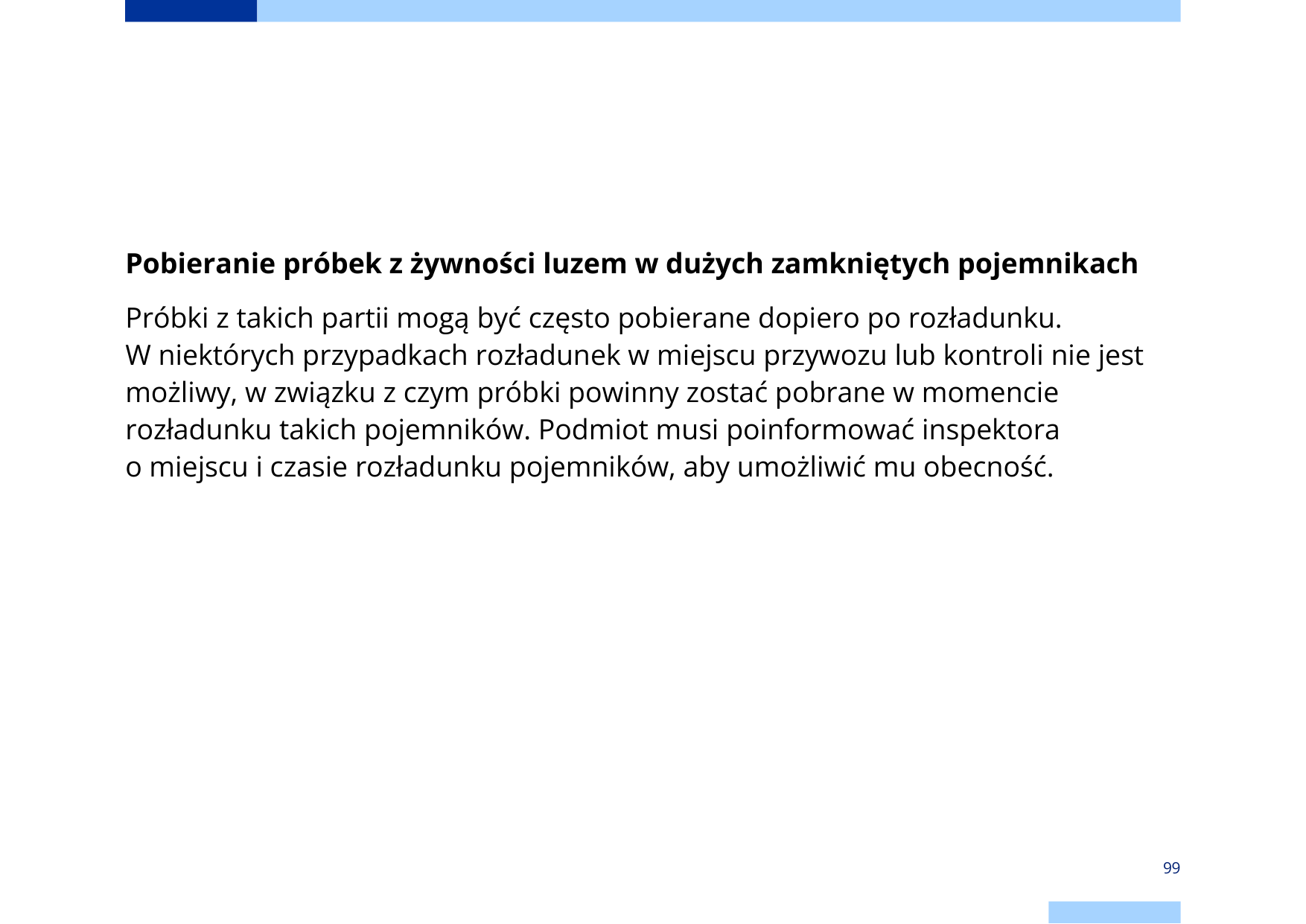

#
Pobieranie próbek z żywności luzem w dużych zamkniętych pojemnikach
Próbki z takich partii mogą być często pobierane dopiero po rozładunku. W niektórych przypadkach rozładunek w miejscu przywozu lub kontroli nie jest możliwy, w związku z czym próbki powinny zostać pobrane w momencie rozładunku takich pojemników. Podmiot musi poinformować inspektora o miejscu i czasie rozładunku pojemników, aby umożliwić mu obecność.

99